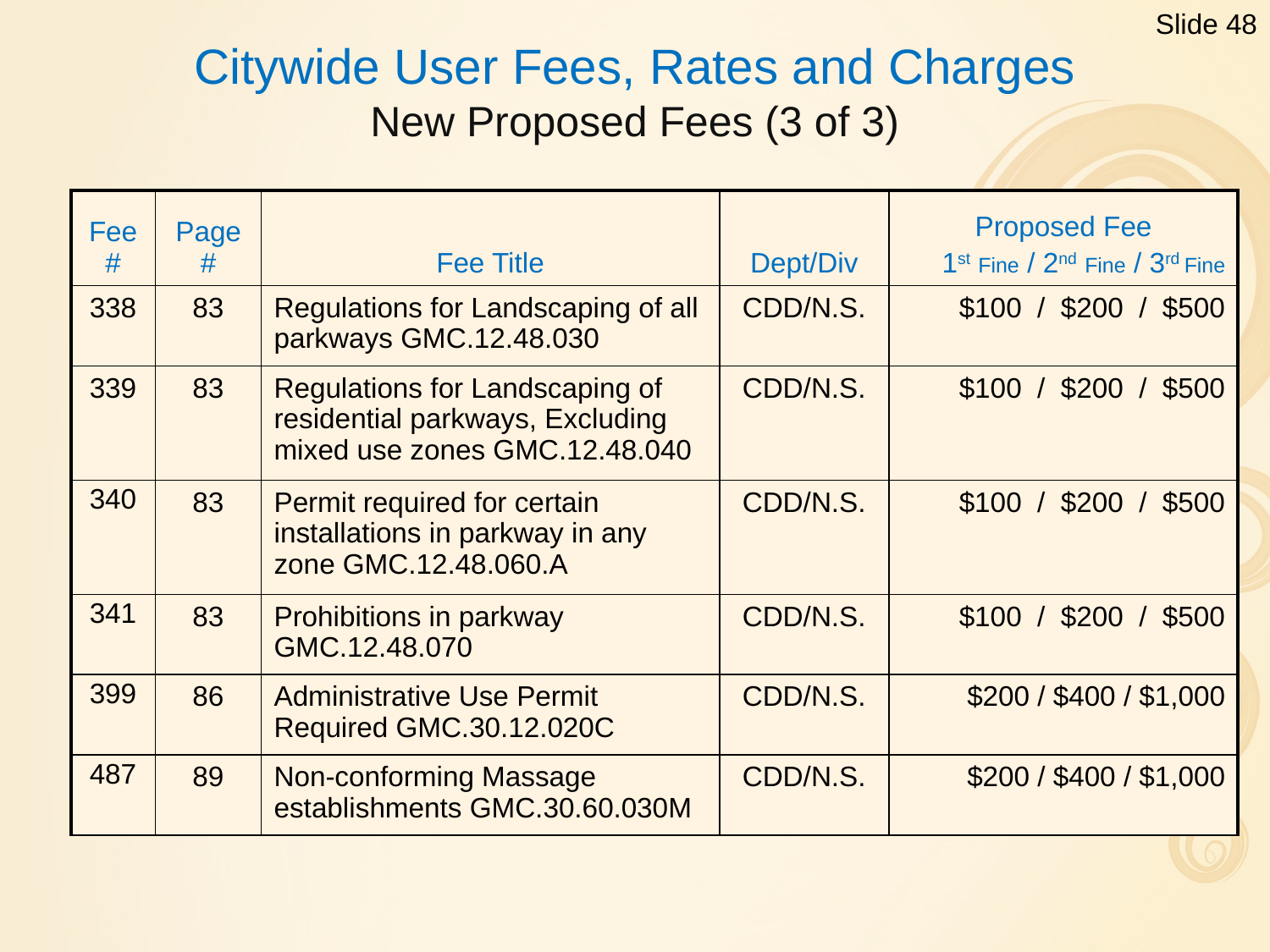

Slide 48
Citywide User Fees, Rates and Charges
New Proposed Fees (3 of 3)
| Fee # | Page # | Fee Title | Dept/Div | Proposed Fee 1st Fine / 2nd Fine / 3rd Fine |
| --- | --- | --- | --- | --- |
| 338 | 83 | Regulations for Landscaping of all parkways GMC.12.48.030 | CDD/N.S. | $100 / $200 / $500 |
| 339 | 83 | Regulations for Landscaping of residential parkways, Excluding mixed use zones GMC.12.48.040 | CDD/N.S. | $100 / $200 / $500 |
| 340 | 83 | Permit required for certain installations in parkway in any zone GMC.12.48.060.A | CDD/N.S. | $100 / $200 / $500 |
| 341 | 83 | Prohibitions in parkway GMC.12.48.070 | CDD/N.S. | $100 / $200 / $500 |
| 399 | 86 | Administrative Use Permit Required GMC.30.12.020C | CDD/N.S. | $200 / $400 / $1,000 |
| 487 | 89 | Non-conforming Massage establishments GMC.30.60.030M | CDD/N.S. | $200 / $400 / $1,000 |